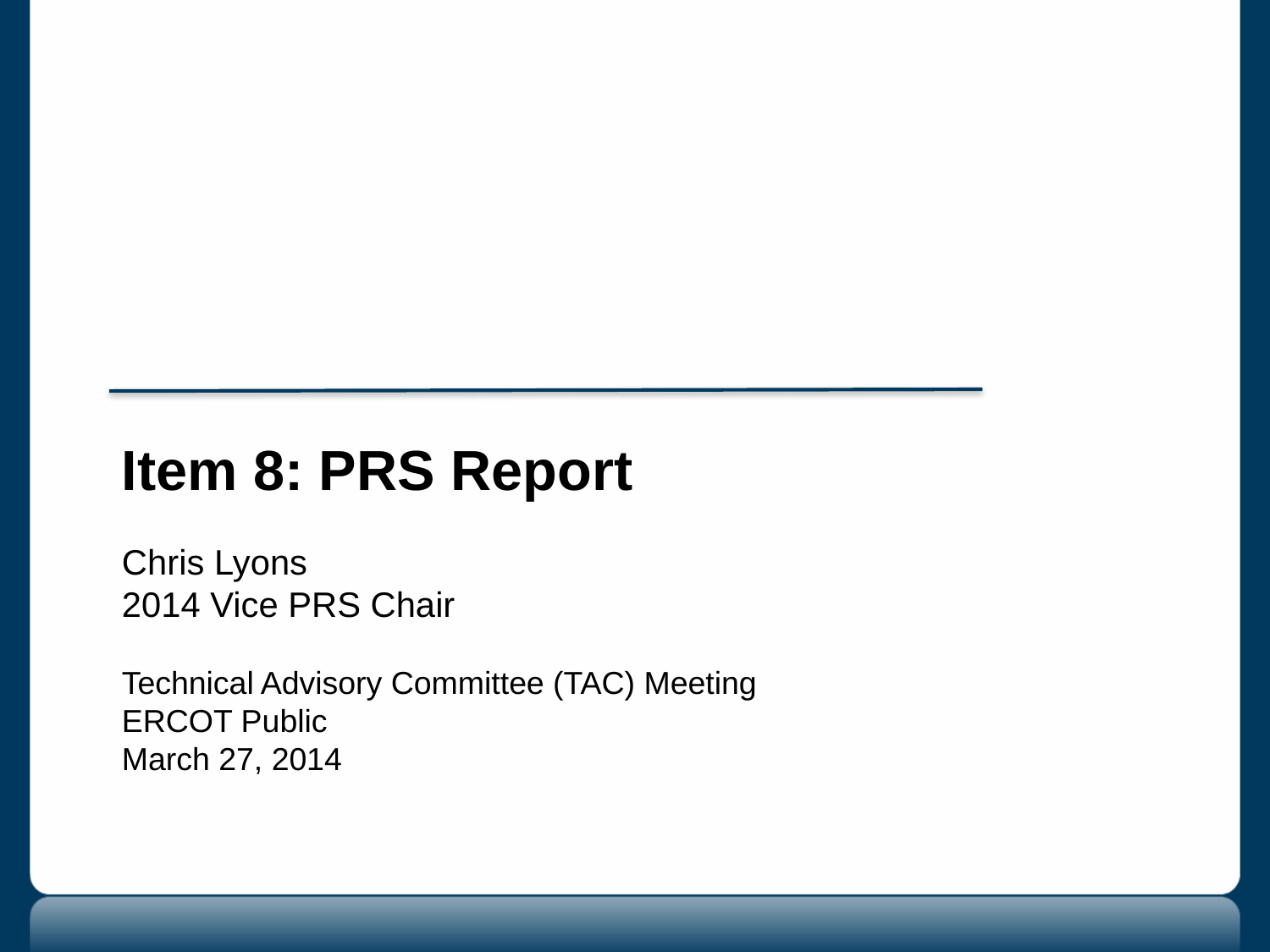

Item 8: PRS Report

Chris Lyons
2014 Vice PRS Chair

Technical Advisory Committee (TAC) Meeting
ERCOT Public
March 27, 2014